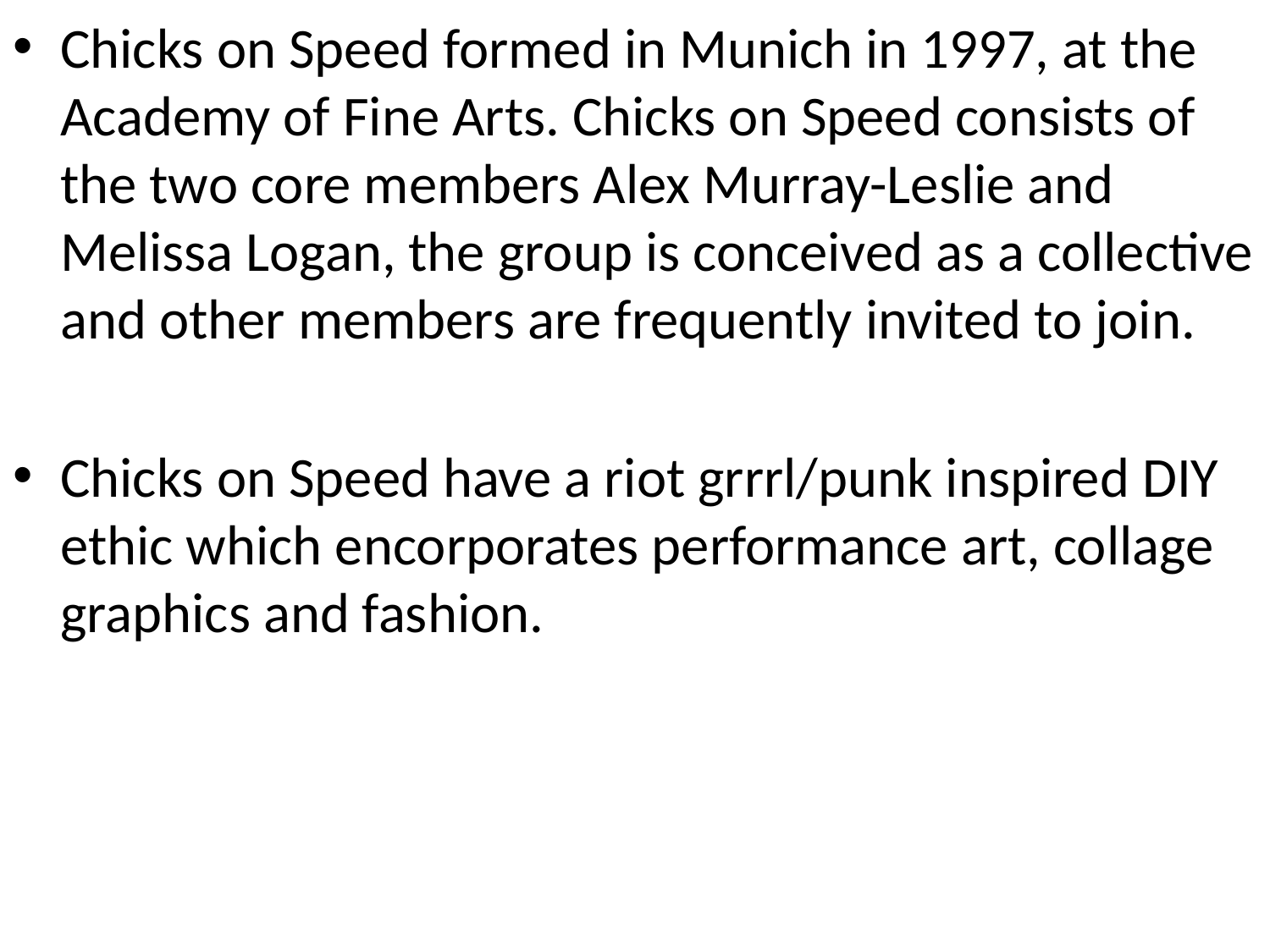

Chicks on Speed formed in Munich in 1997, at the Academy of Fine Arts. Chicks on Speed consists of the two core members Alex Murray-Leslie and Melissa Logan, the group is conceived as a collective and other members are frequently invited to join.

Chicks on Speed have a riot grrrl/punk inspired DIY ethic which encorporates performance art, collage graphics and fashion.